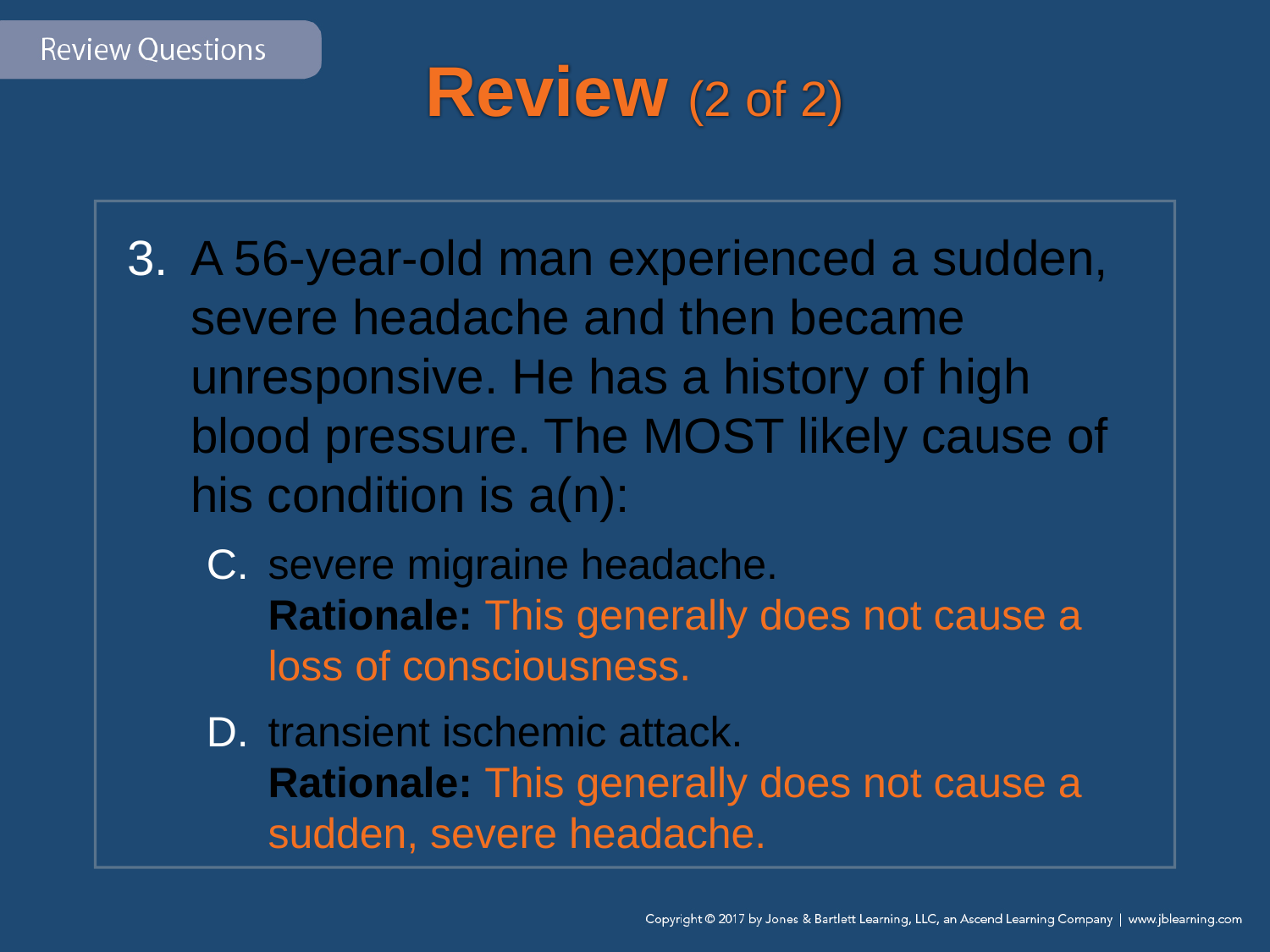

# Review (2 of 2)
A 56-year-old man experienced a sudden, severe headache and then became unresponsive. He has a history of high blood pressure. The MOST likely cause of his condition is a(n):
severe migraine headache.
Rationale: This generally does not cause a loss of consciousness.
transient ischemic attack.
Rationale: This generally does not cause a sudden, severe headache.